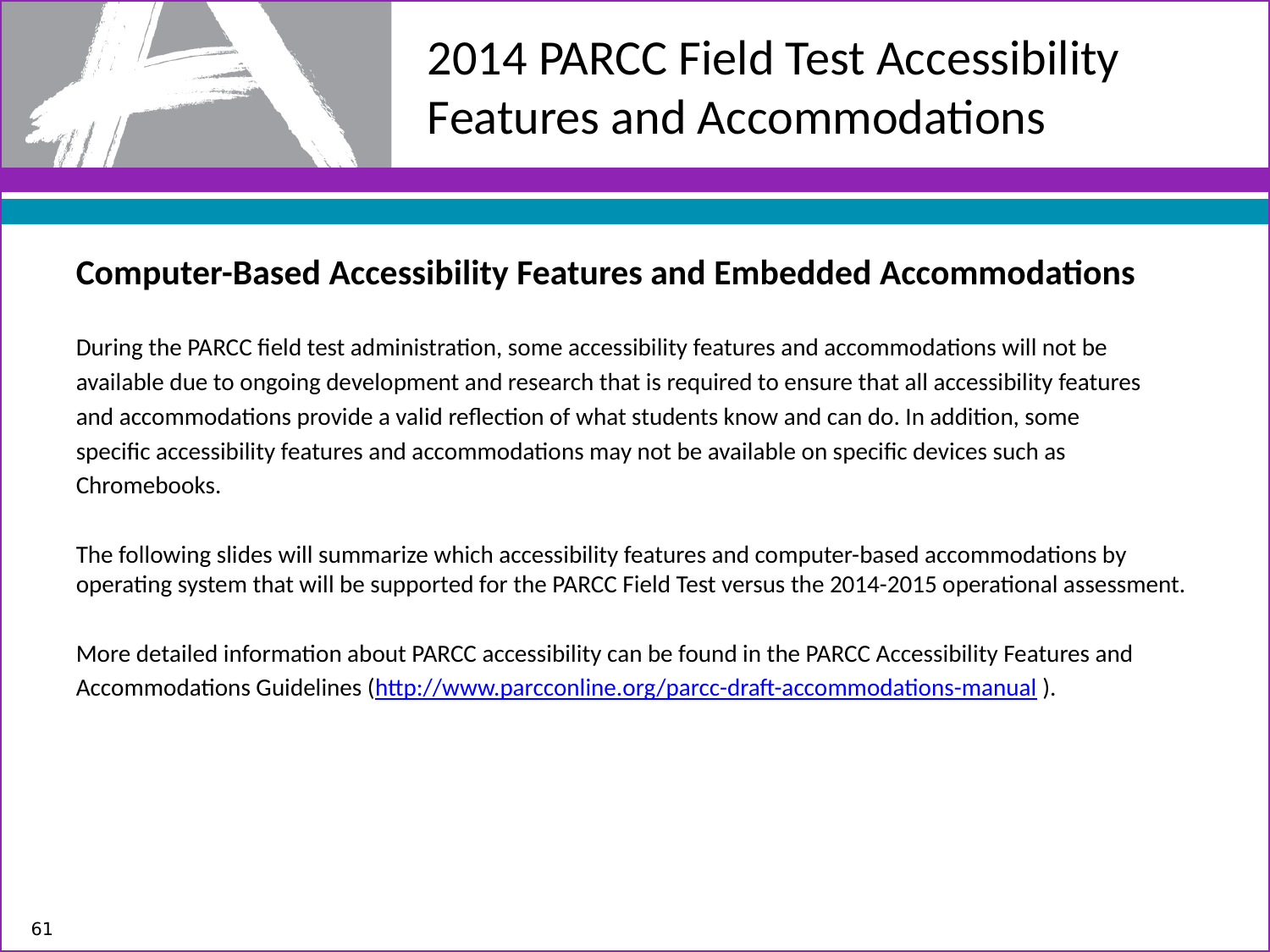

# 2014 PARCC Field Test Accessibility Features and Accommodations
Computer-Based Accessibility Features and Embedded Accommodations

During the PARCC field test administration, some accessibility features and accommodations will not be
available due to ongoing development and research that is required to ensure that all accessibility features
and accommodations provide a valid reflection of what students know and can do. In addition, some
specific accessibility features and accommodations may not be available on specific devices such as
Chromebooks.

The following slides will summarize which accessibility features and computer-based accommodations by operating system that will be supported for the PARCC Field Test versus the 2014-2015 operational assessment.

More detailed information about PARCC accessibility can be found in the PARCC Accessibility Features and
Accommodations Guidelines (http://www.parcconline.org/parcc-draft-accommodations-manual ).
61